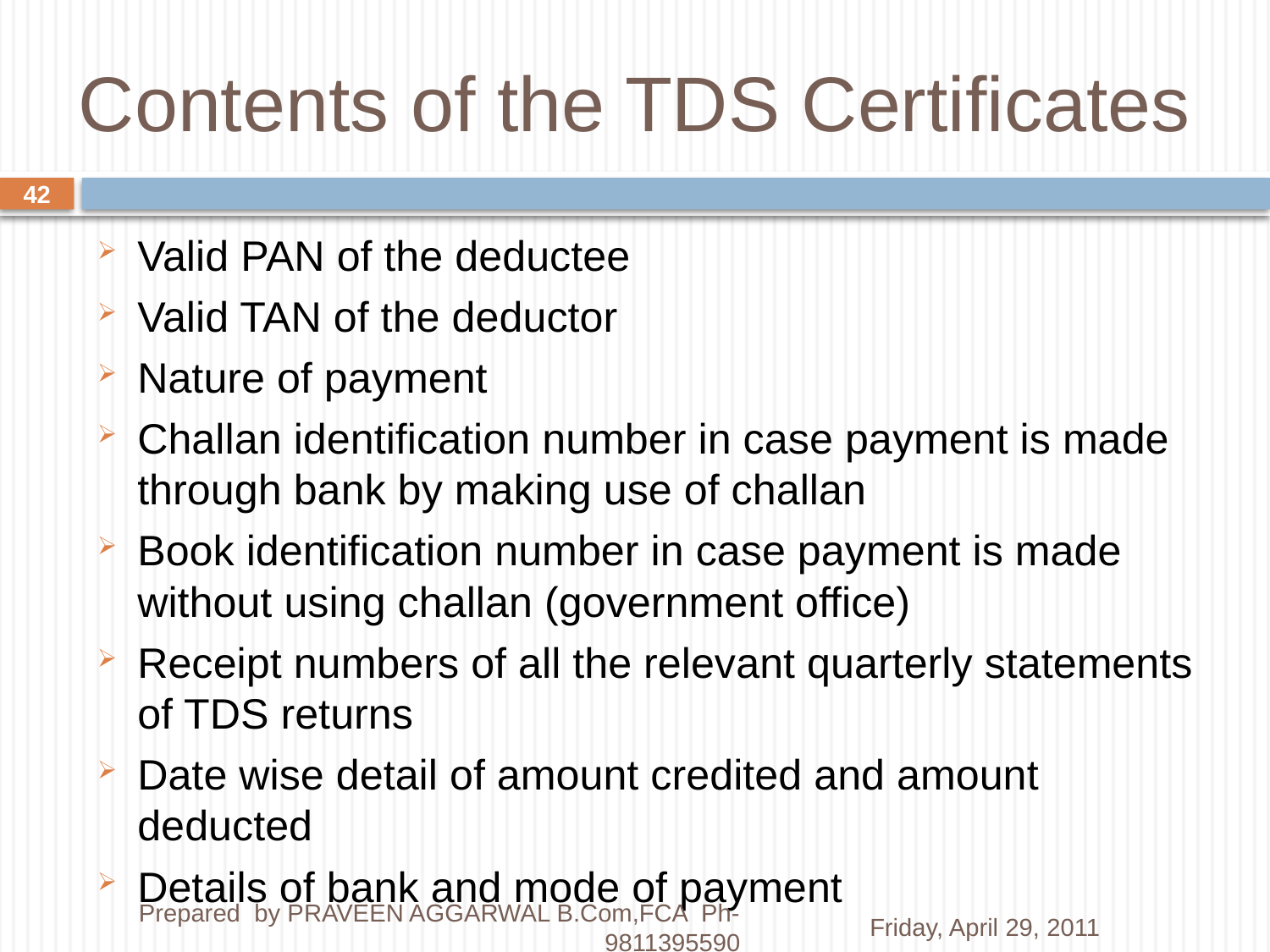

# Contents of the TDS Certificates
42
Valid PAN of the deductee
Valid TAN of the deductor
Nature of payment
Challan identification number in case payment is made through bank by making use of challan
Book identification number in case payment is made without using challan (government office)
Receipt numbers of all the relevant quarterly statements of TDS returns
Date wise detail of amount credited and amount deducted
Details of bank and mode of payment
Prepared  by PRAVEEN AGGARWAL B.Com,FCA  Ph-9811395590
Friday, April 29, 2011